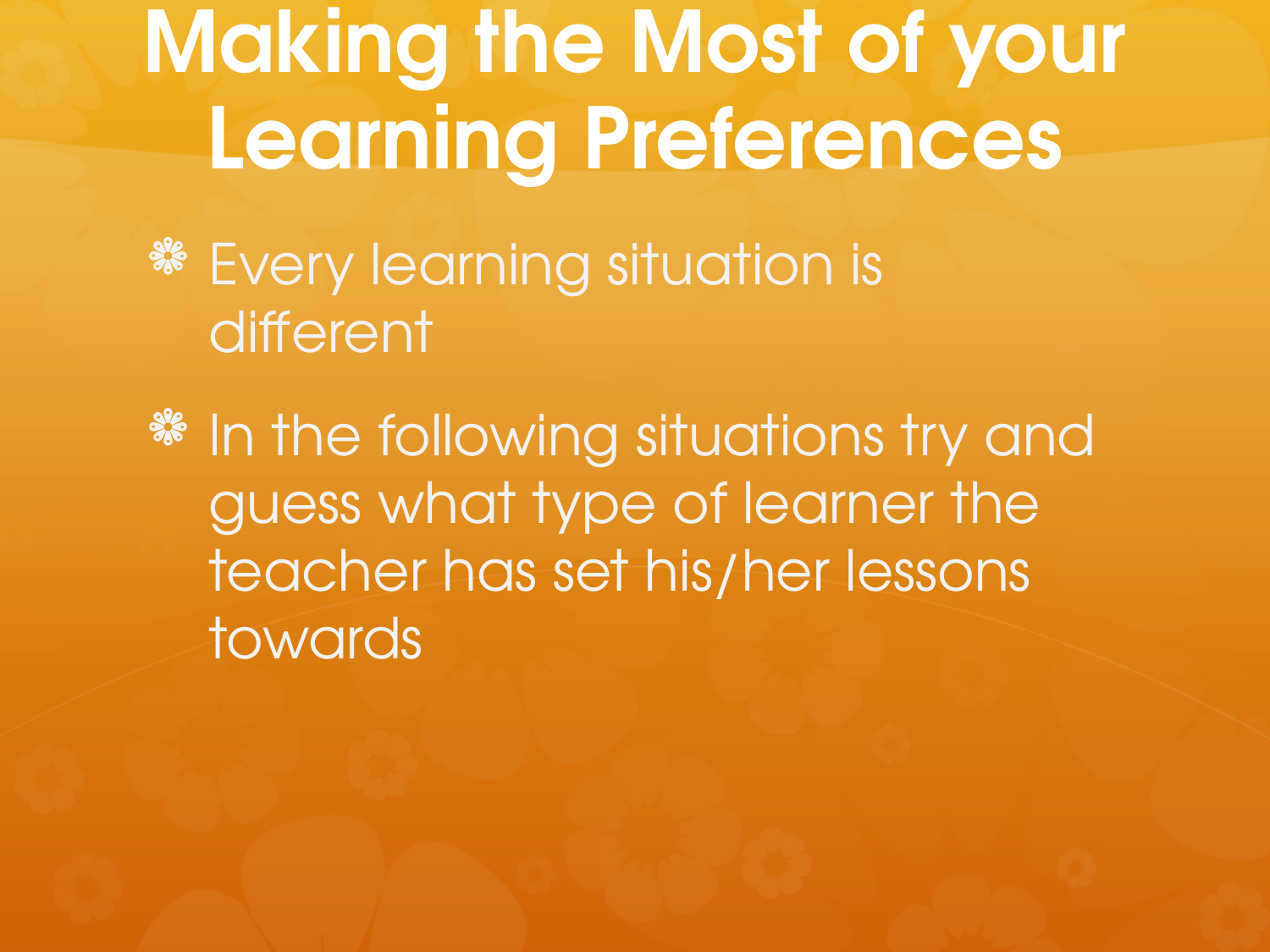

# Making the Most of your Learning Preferences
Every learning situation is different
In the following situations try and guess what type of learner the teacher has set his/her lessons towards